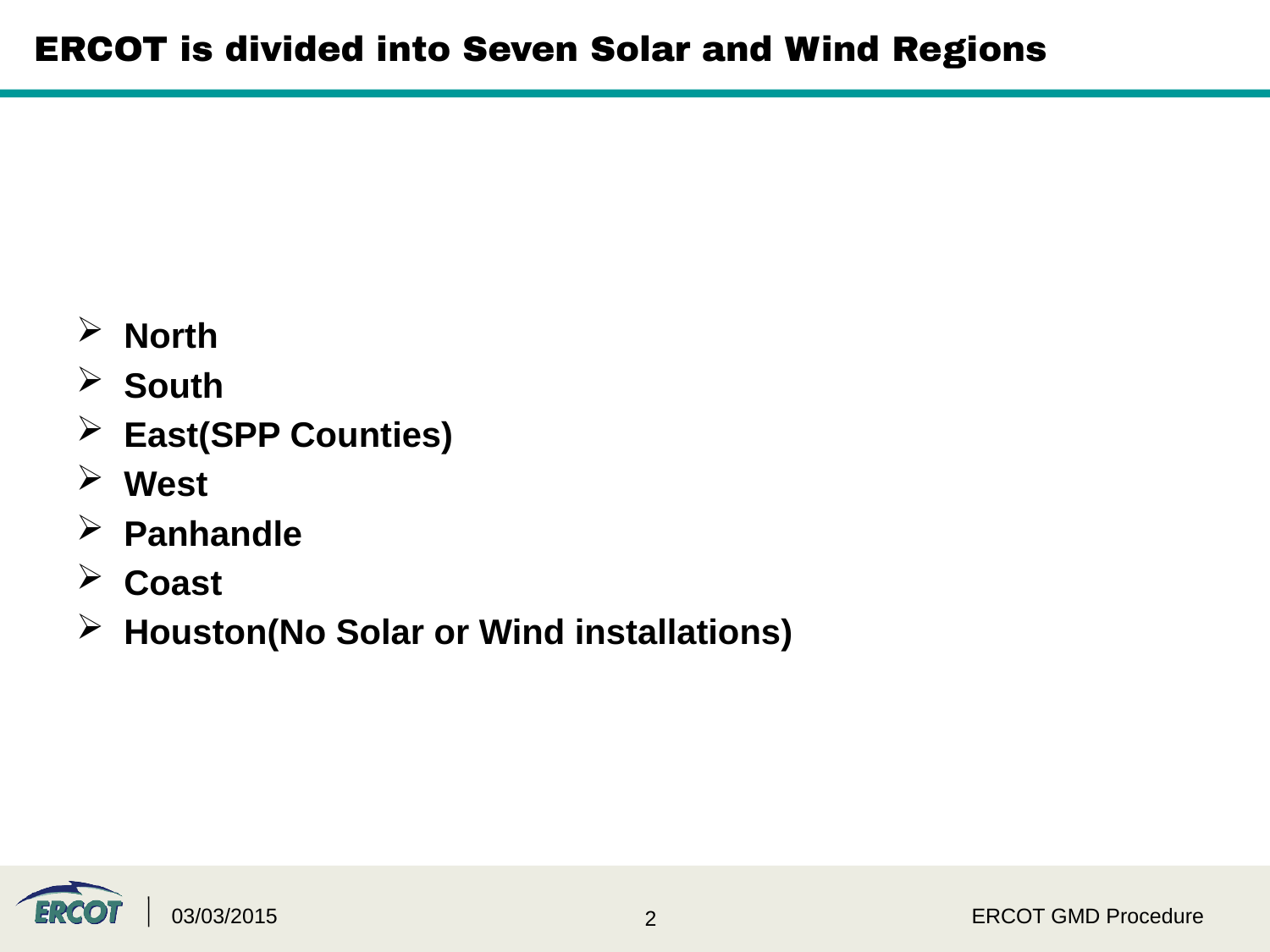

# ERCOT is divided into Seven Solar and Wind Regions
North
South
East(SPP Counties)
West
Panhandle
Coast
Houston(No Solar or Wind installations)

03/03/2015
ERCOT GMD Procedure